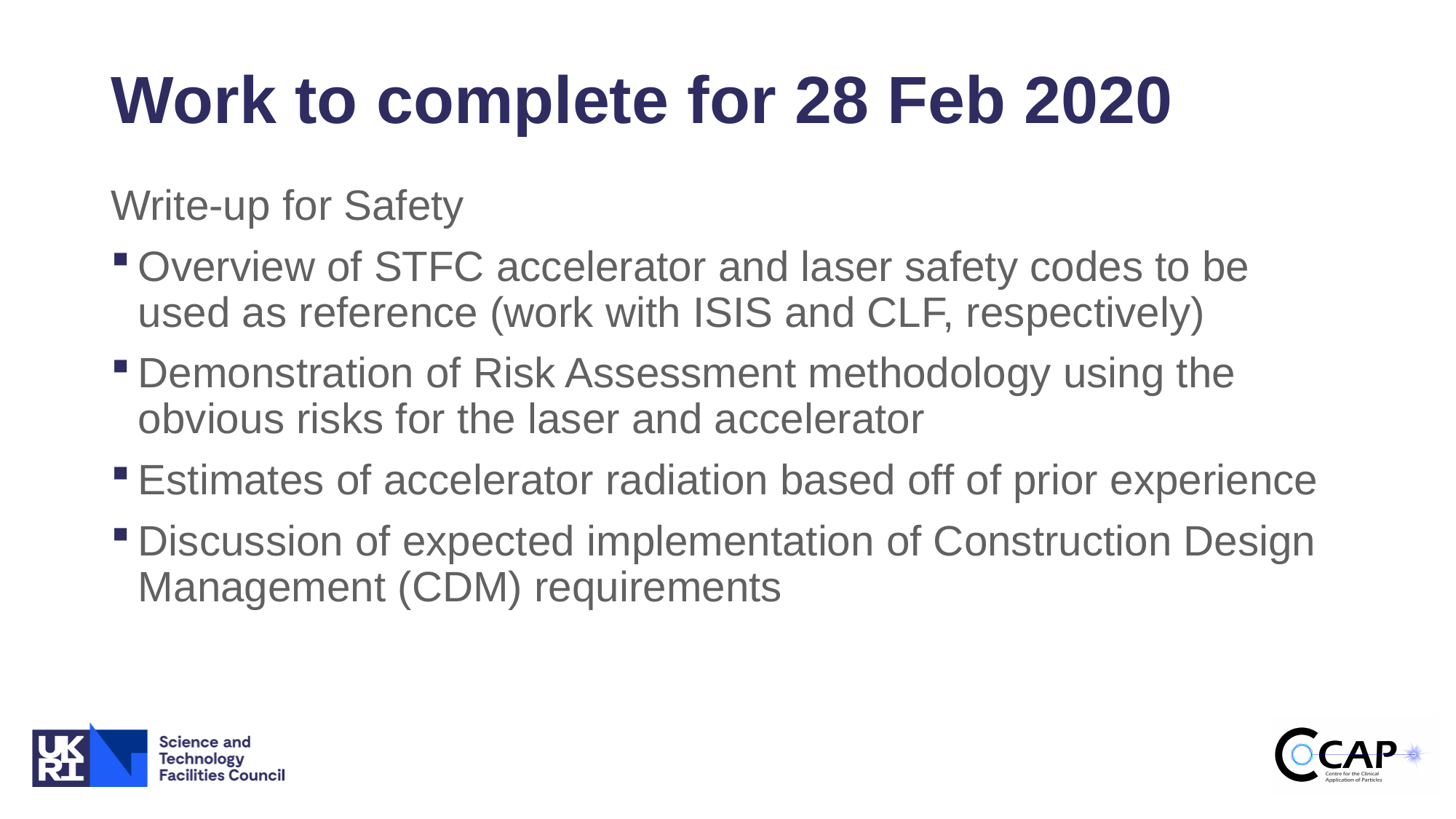

# Work to complete for 28 Feb 2020
Write-up for Safety
Overview of STFC accelerator and laser safety codes to be used as reference (work with ISIS and CLF, respectively)
Demonstration of Risk Assessment methodology using the obvious risks for the laser and accelerator
Estimates of accelerator radiation based off of prior experience
Discussion of expected implementation of Construction Design Management (CDM) requirements